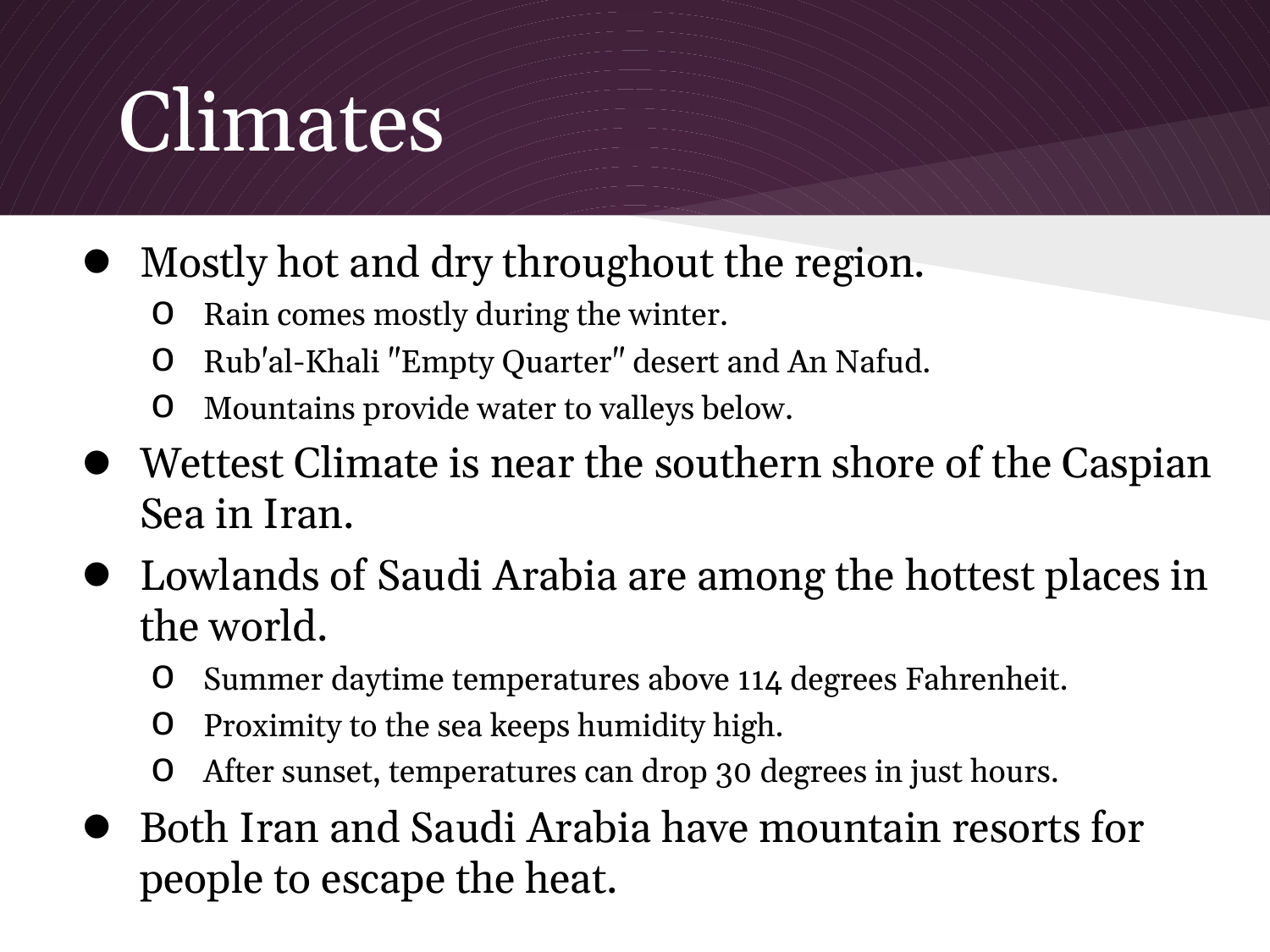

# Climates
Mostly hot and dry throughout the region.
Rain comes mostly during the winter.
Rub'al-Khali "Empty Quarter" desert and An Nafud.
Mountains provide water to valleys below.
Wettest Climate is near the southern shore of the Caspian Sea in Iran.
Lowlands of Saudi Arabia are among the hottest places in the world.
Summer daytime temperatures above 114 degrees Fahrenheit.
Proximity to the sea keeps humidity high.
After sunset, temperatures can drop 30 degrees in just hours.
Both Iran and Saudi Arabia have mountain resorts for people to escape the heat.